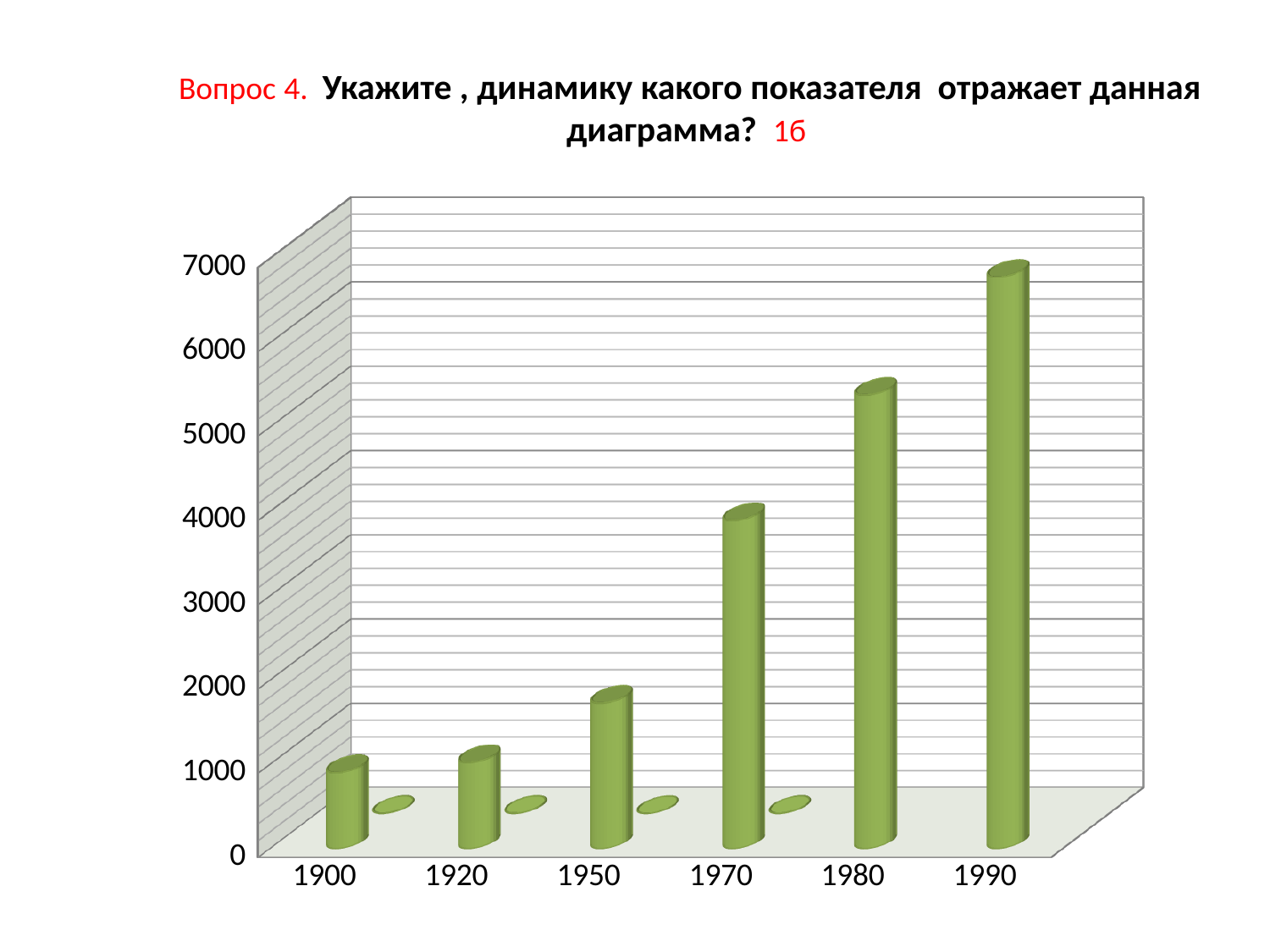

Вопрос 4.  Укажите , динамику какого показателя  отражает данная диаграмма?  1б

[unsupported chart]